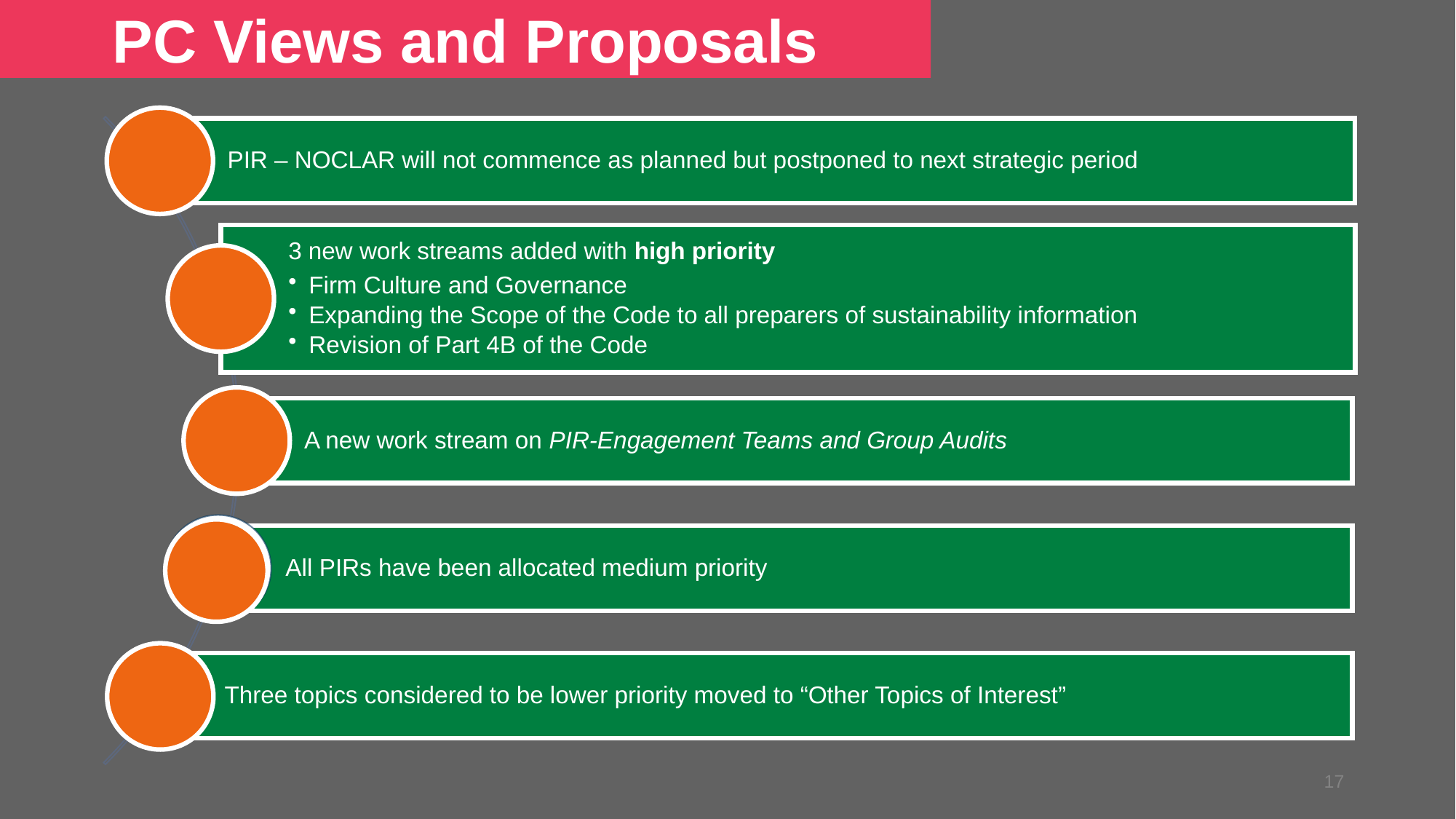

PC Views and Proposals
PIR – NOCLAR will not commence as planned but postponed to next strategic period
3 new work streams added with high priority
Firm Culture and Governance
Expanding the Scope of the Code to all preparers of sustainability information
Revision of Part 4B of the Code
A new work stream on PIR-Engagement Teams and Group Audits
All PIRs have been allocated medium priority
Three topics considered to be lower priority moved to “Other Topics of Interest”

17